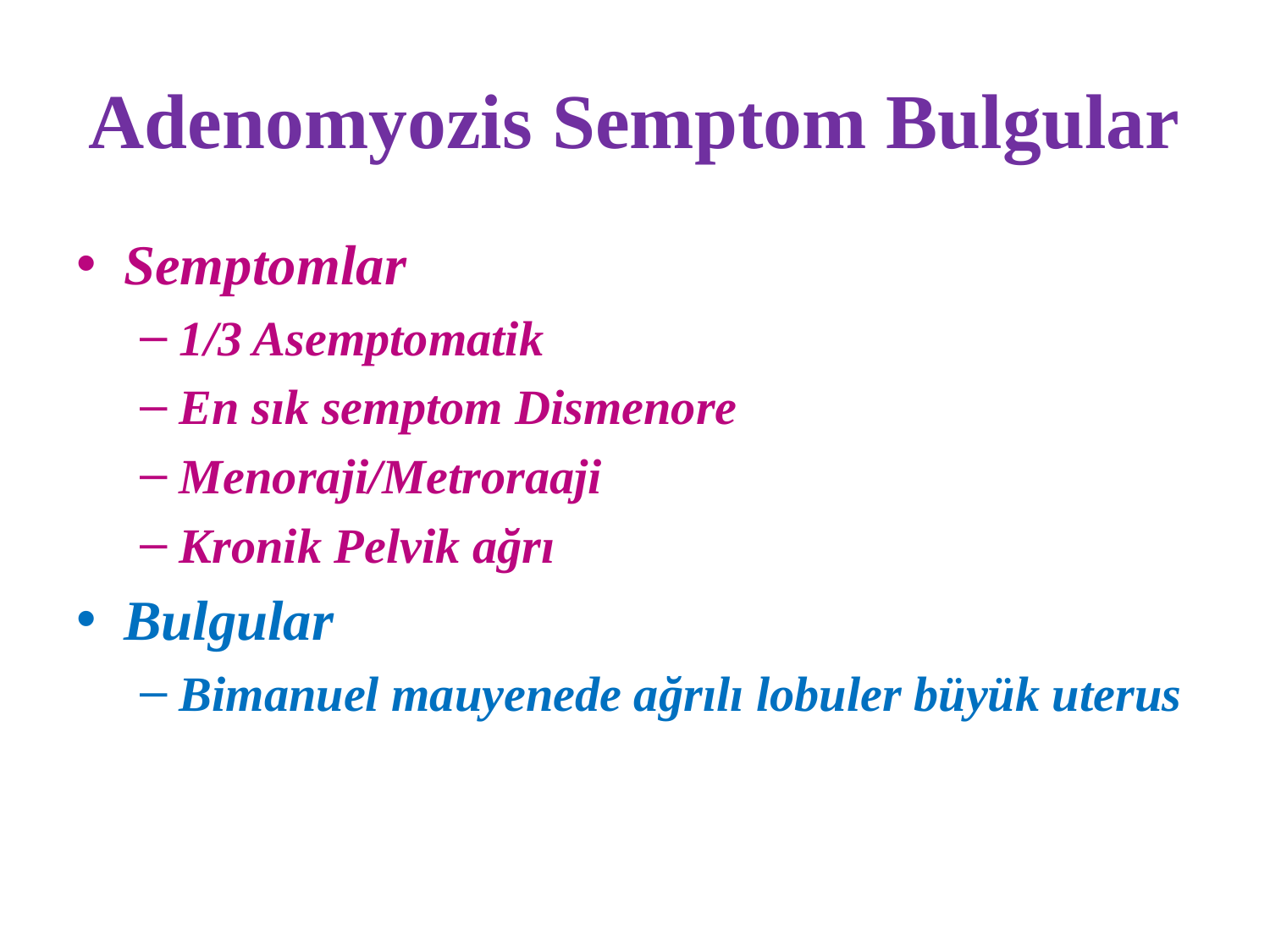

# Adenomyozis Semptom Bulgular
Semptomlar
1/3 Asemptomatik
En sık semptom Dismenore
Menoraji/Metroraaji
Kronik Pelvik ağrı
Bulgular
Bimanuel mauyenede ağrılı lobuler büyük uterus